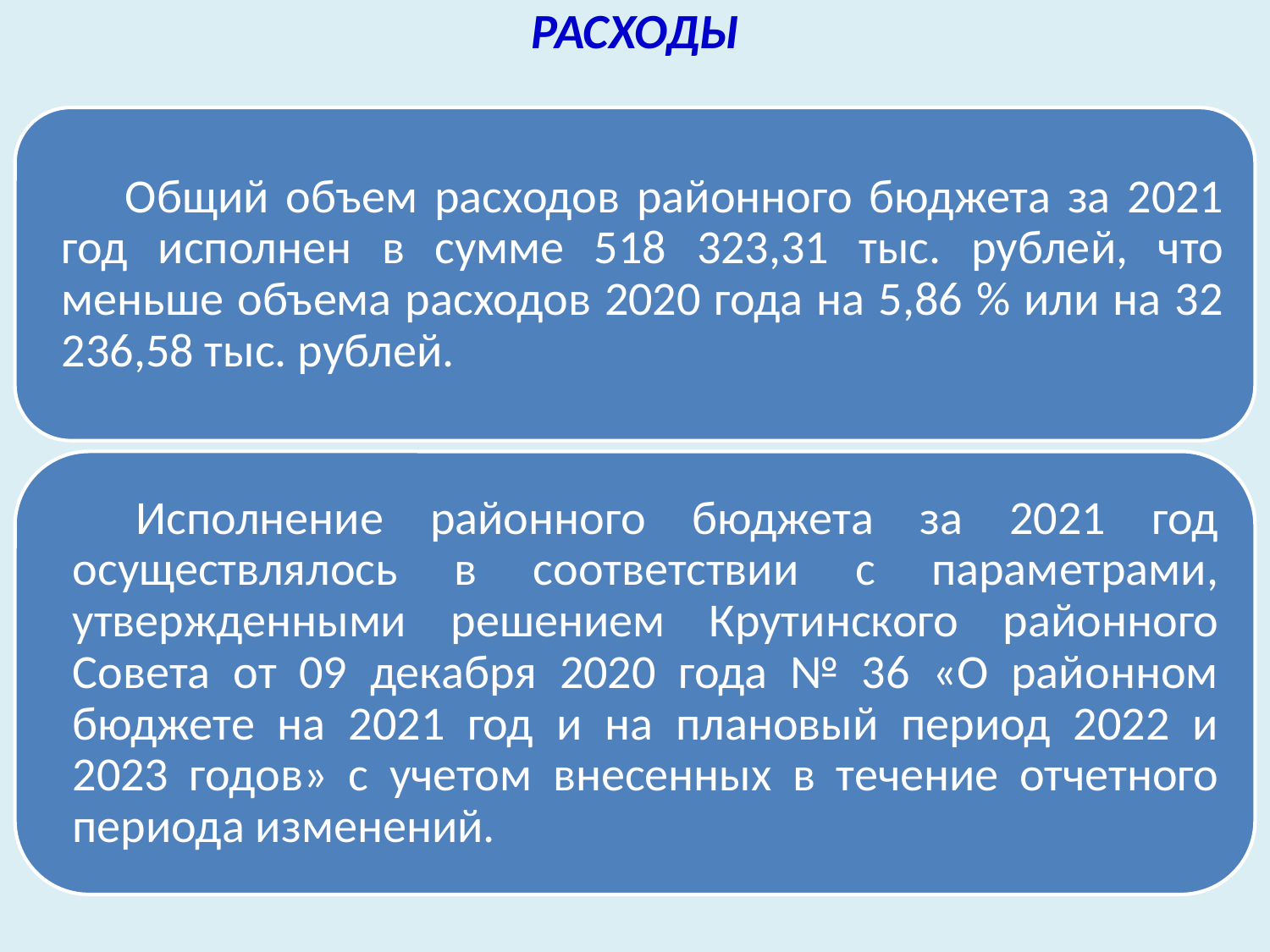

# РАСХОДЫ
Общий объем расходов районного бюджета за 2021 год исполнен в сумме 518 323,31 тыс. рублей, что меньше объема расходов 2020 года на 5,86 % или на 32 236,58 тыс. рублей.
Исполнение районного бюджета за 2021 год осуществлялось в соответствии с параметрами, утвержденными решением Крутинского районного Совета от 09 декабря 2020 года № 36 «О районном бюджете на 2021 год и на плановый период 2022 и 2023 годов» с учетом внесенных в течение отчетного периода изменений.